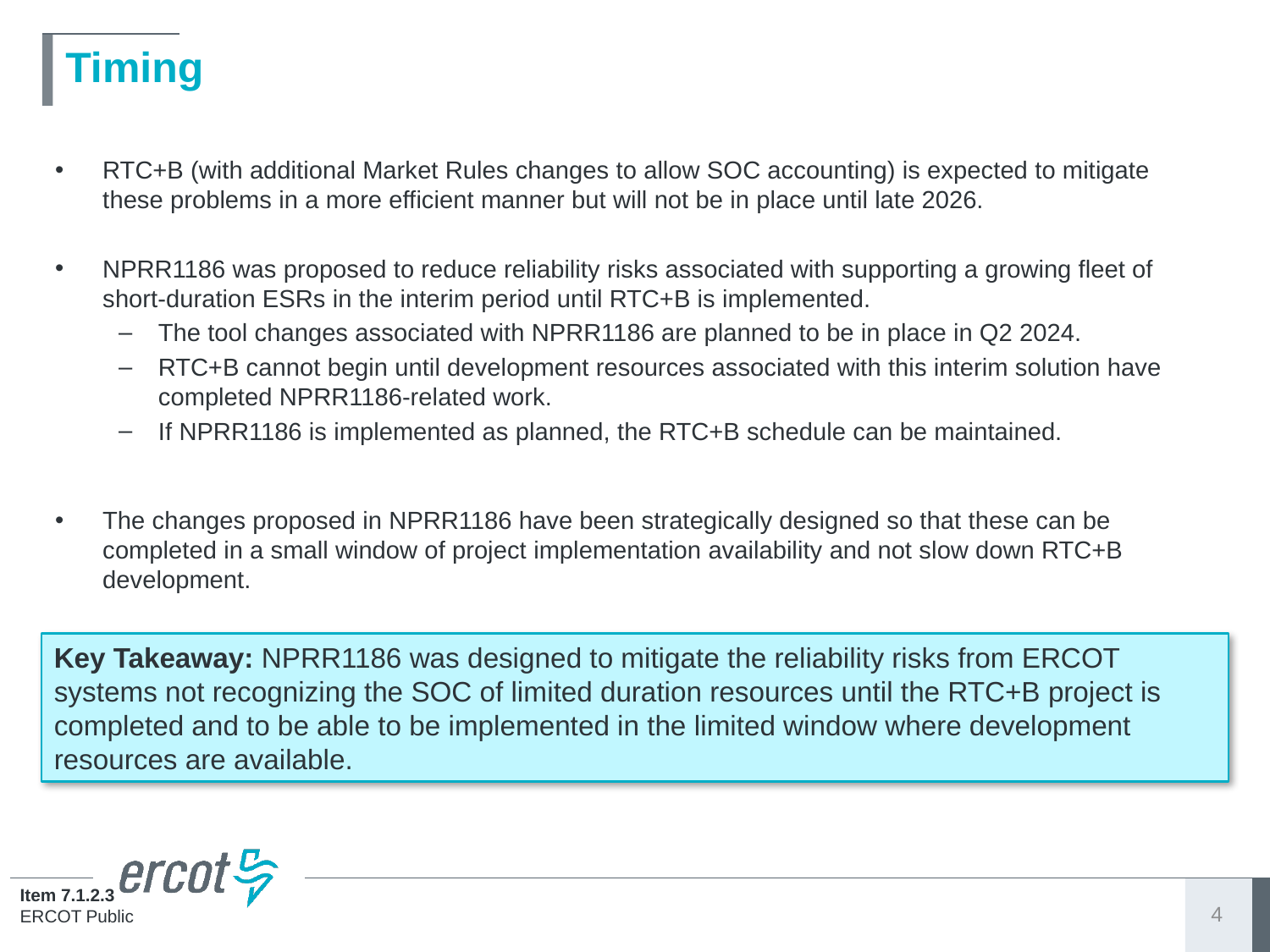

# Timing
RTC+B (with additional Market Rules changes to allow SOC accounting) is expected to mitigate these problems in a more efficient manner but will not be in place until late 2026.

NPRR1186 was proposed to reduce reliability risks associated with supporting a growing fleet of short-duration ESRs in the interim period until RTC+B is implemented.
The tool changes associated with NPRR1186 are planned to be in place in Q2 2024.
RTC+B cannot begin until development resources associated with this interim solution have completed NPRR1186-related work.
If NPRR1186 is implemented as planned, the RTC+B schedule can be maintained.

The changes proposed in NPRR1186 have been strategically designed so that these can be completed in a small window of project implementation availability and not slow down RTC+B development.

Key Takeaway: NPRR1186 was designed to mitigate the reliability risks from ERCOT systems not recognizing the SOC of limited duration resources until the RTC+B project is completed and to be able to be implemented in the limited window where development resources are available.
4